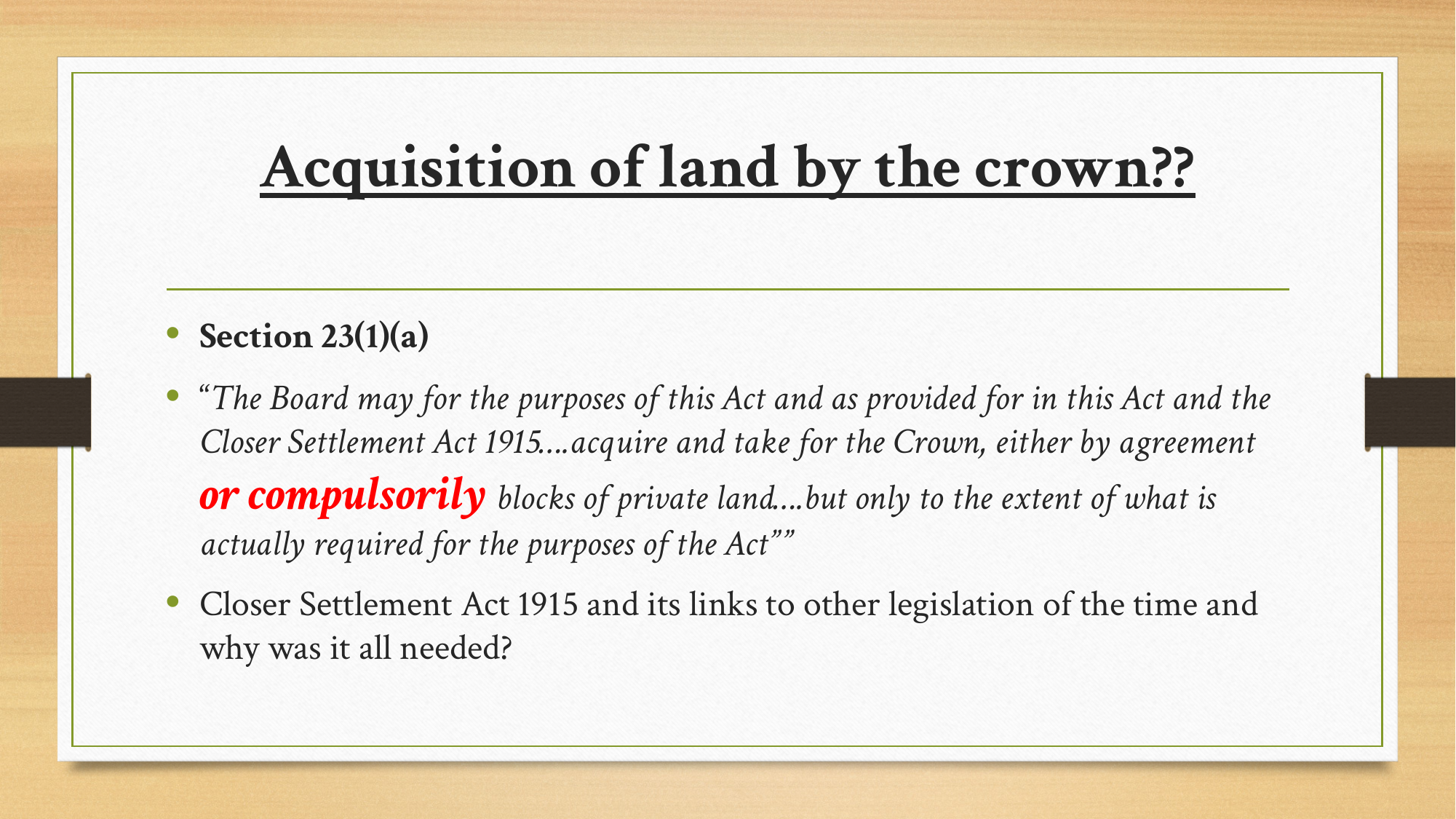

# Acquisition of land by the crown??
Section 23(1)(a)
“The Board may for the purposes of this Act and as provided for in this Act and the Closer Settlement Act 1915….acquire and take for the Crown, either by agreement or compulsorily blocks of private land….but only to the extent of what is actually required for the purposes of the Act””
Closer Settlement Act 1915 and its links to other legislation of the time and why was it all needed?